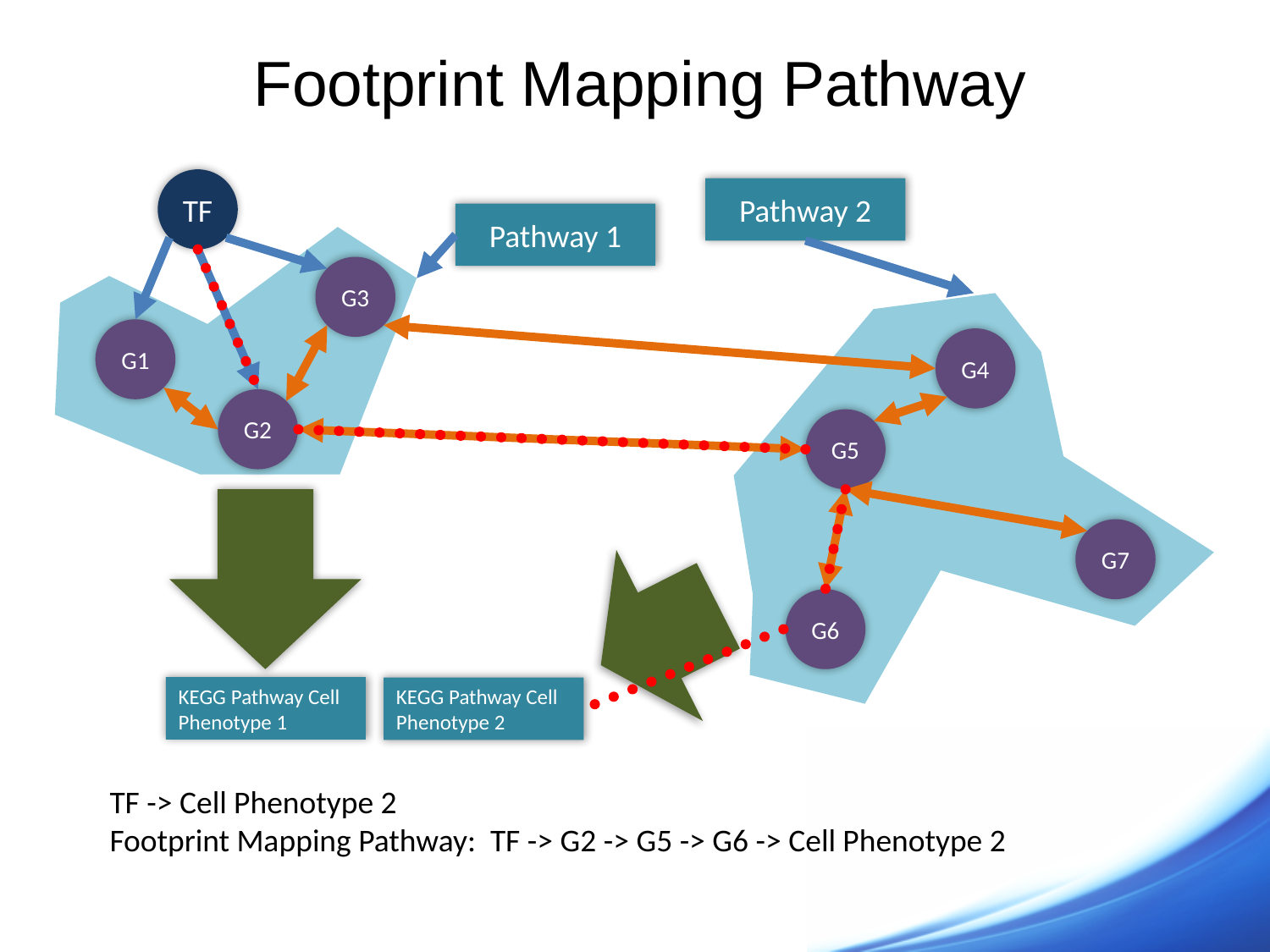

# Footprint Mapping Pathway
TF
Pathway 2
Pathway 1

G3

G1
G4
G2
G5

G7

G6
KEGG Pathway Cell Phenotype 1
KEGG Pathway Cell Phenotype 2
TF -> Cell Phenotype 2
Footprint Mapping Pathway:  TF -> G2 -> G5 -> G6 -> Cell Phenotype 2